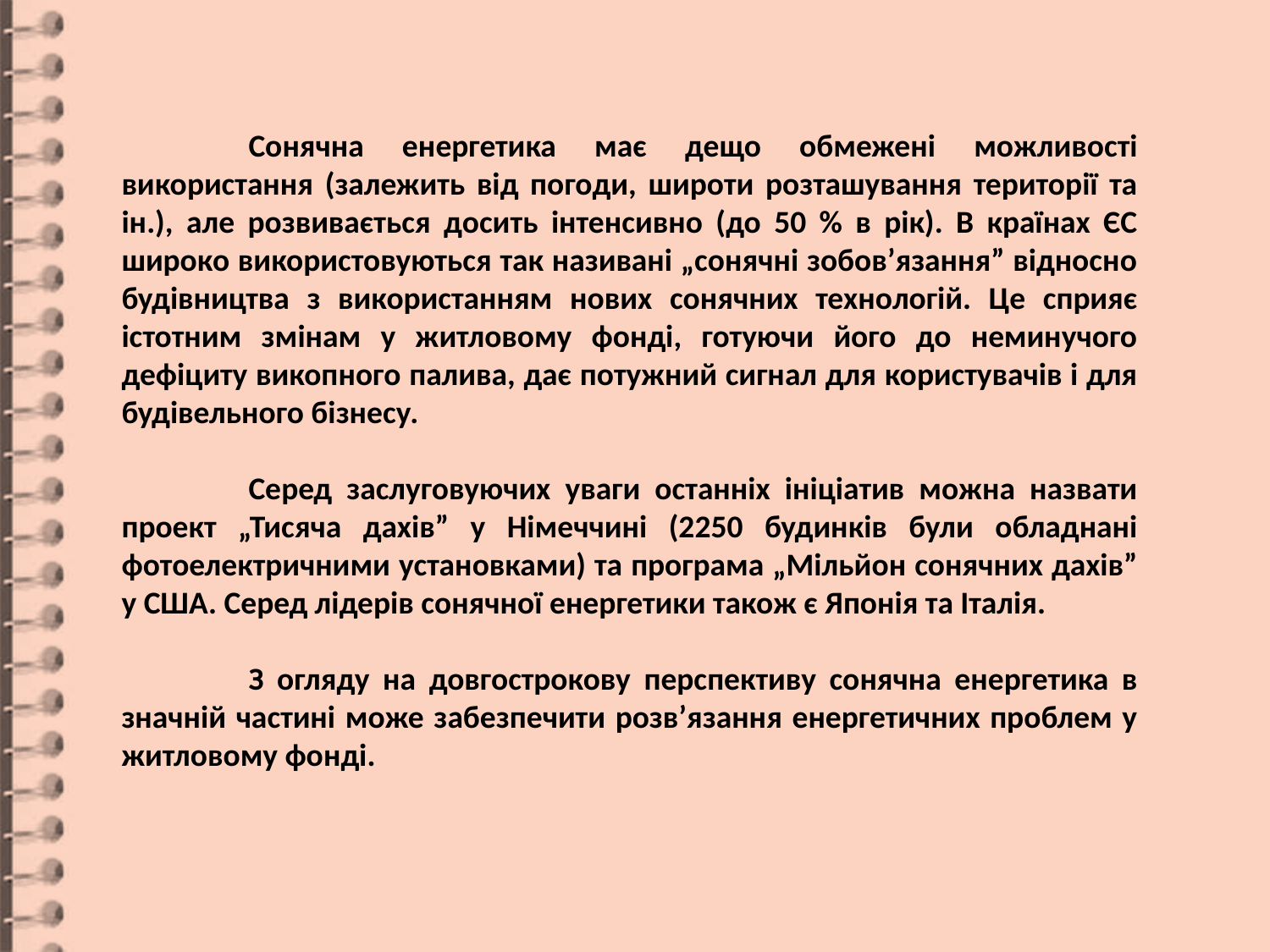

Сонячна енергетика має дещо обмежені можливості використання (залежить від погоди, широти розташування території та ін.), але розвивається досить інтенсивно (до 50 % в рік). В країнах ЄС широко використовуються так називані „сонячні зобов’язання” відносно будівництва з використанням нових сонячних технологій. Це сприяє істотним змінам у житловому фонді, готуючи його до неминучого дефіциту викопного палива, дає потужний сигнал для користувачів і для будівельного бізнесу.

	Серед заслуговуючих уваги останніх ініціатив можна назвати проект „Тисяча дахів” у Німеччині (2250 будинків були обладнані фотоелектричними установками) та програма „Мільйон сонячних дахів” у США. Серед лідерів сонячної енергетики також є Японія та Італія.

	З огляду на довгострокову перспективу сонячна енергетика в значній частині може забезпечити розв’язання енергетичних проблем у житловому фонді.